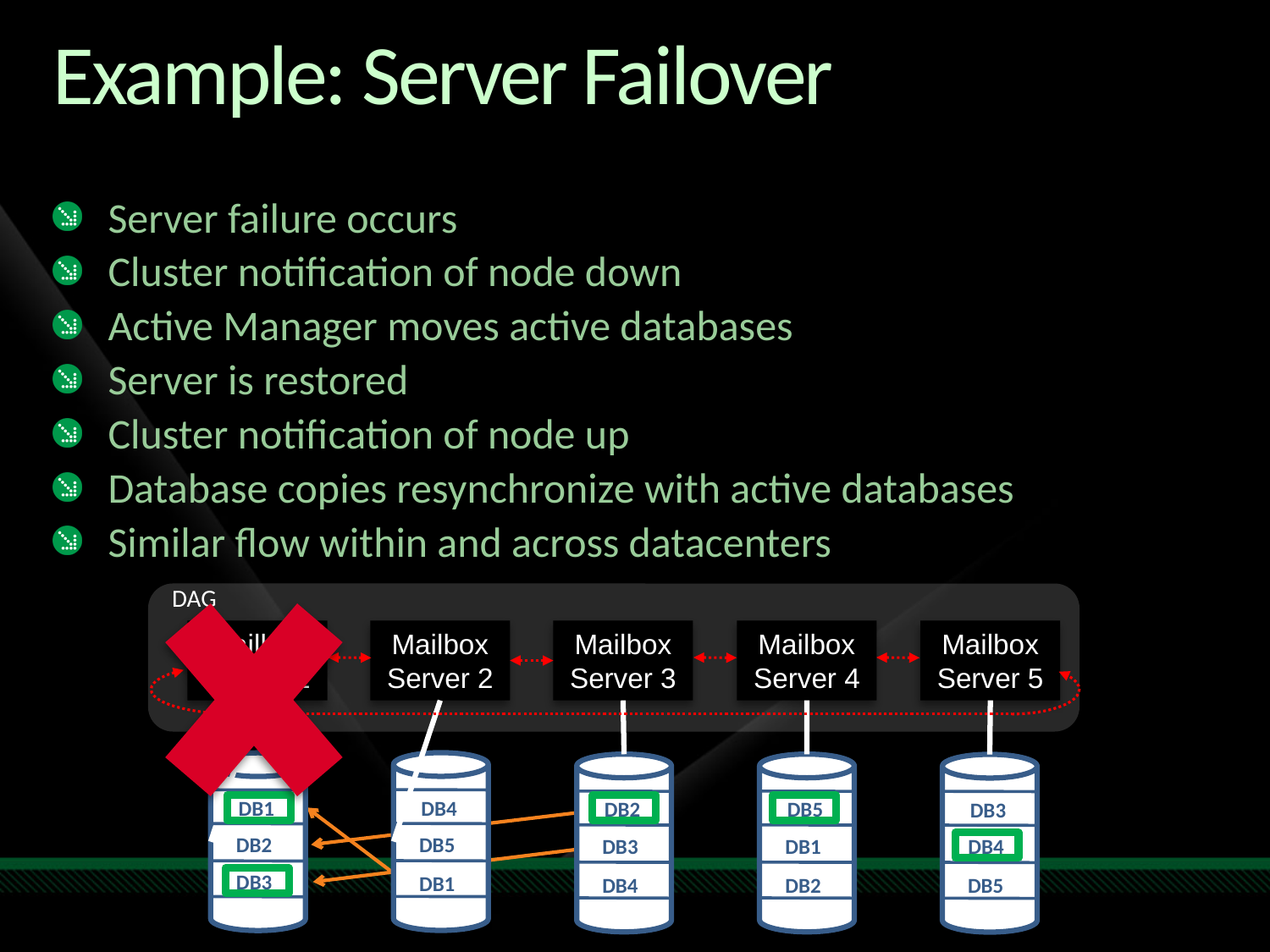

# Example: Server Failover
Server failure occurs
Cluster notification of node down
Active Manager moves active databases
Server is restored
Cluster notification of node up
Database copies resynchronize with active databases
Similar flow within and across datacenters

DAG

Mailbox Server 1
Mailbox Server 2
Mailbox Server 3
Mailbox Server 4
Mailbox Server 5

DB2
DB3
DB4

DB3
DB4
DB5
DB4
DB1
DB5

DB5
DB2
DB1

DB3
DB1
DB2